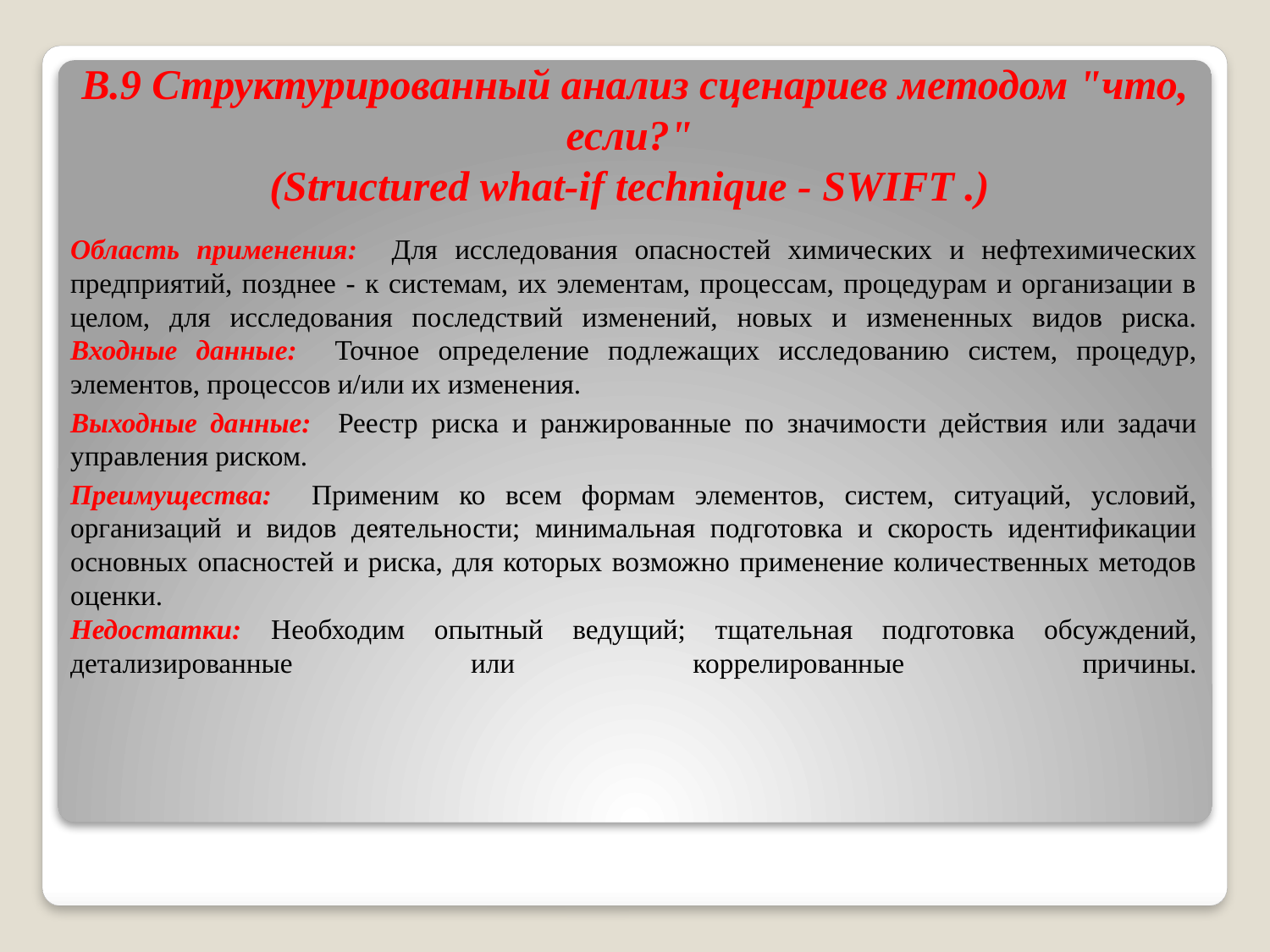

# B.9 Структурированный анализ сценариев методом "что, если?" (Structured what-if technique - SWIFT .)
Область применения:  Для исследования опасностей химических и нефтехимических предприятий, позднее - к системам, их элементам, процессам, процедурам и организации в целом, для исследования последствий изменений, новых и измененных видов риска.
Входные данные:  Точное определение подлежащих исследованию систем, процедур, элементов, процессов и/или их изменения.
Выходные данные:  Реестр риска и ранжированные по значимости действия или задачи управления риском.
Преимущества:  Применим ко всем формам элементов, систем, ситуаций, условий, организаций и видов деятельности; минимальная подготовка и скорость идентификации основных опасностей и риска, для которых возможно применение количественных методов оценки.
Недостатки: Необходим опытный ведущий; тщательная подготовка обсуждений, детализированные или коррелированные причины.